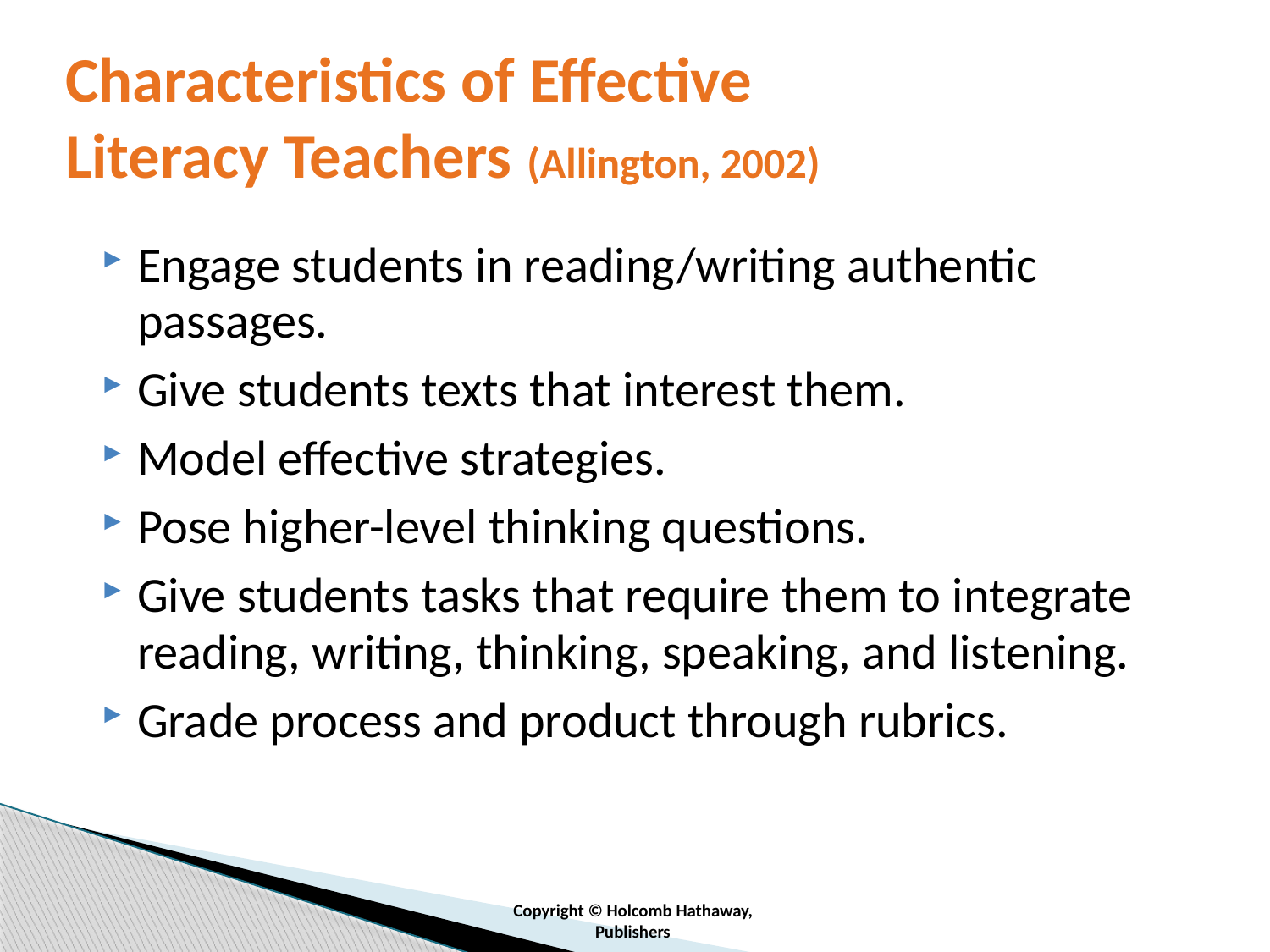

# Characteristics of Effective Literacy Teachers (Allington, 2002)
Engage students in reading/writing authentic passages.
Give students texts that interest them.
Model effective strategies.
Pose higher-level thinking questions.
Give students tasks that require them to integrate reading, writing, thinking, speaking, and listening.
Grade process and product through rubrics.

Copyright © Holcomb Hathaway,
Publishers